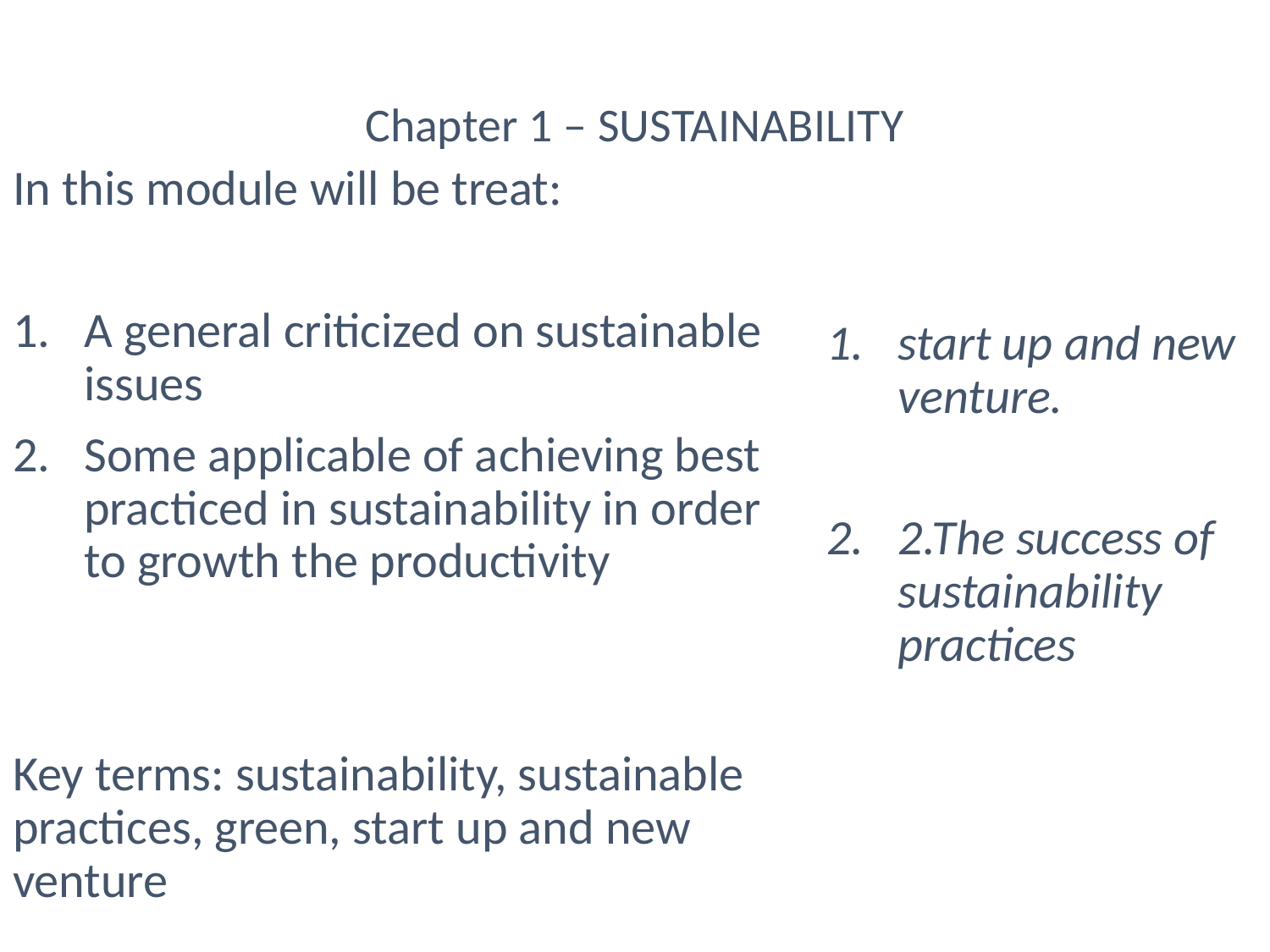

# Chapter 1 – SUSTAINABILITY
In this module will be treat:

A general criticized on sustainable issues
Some applicable of achieving best practiced in sustainability in order to growth the productivity

Key terms: sustainability, sustainable practices, green, start up and new venture

start up and new venture.

2.The success of sustainability practices